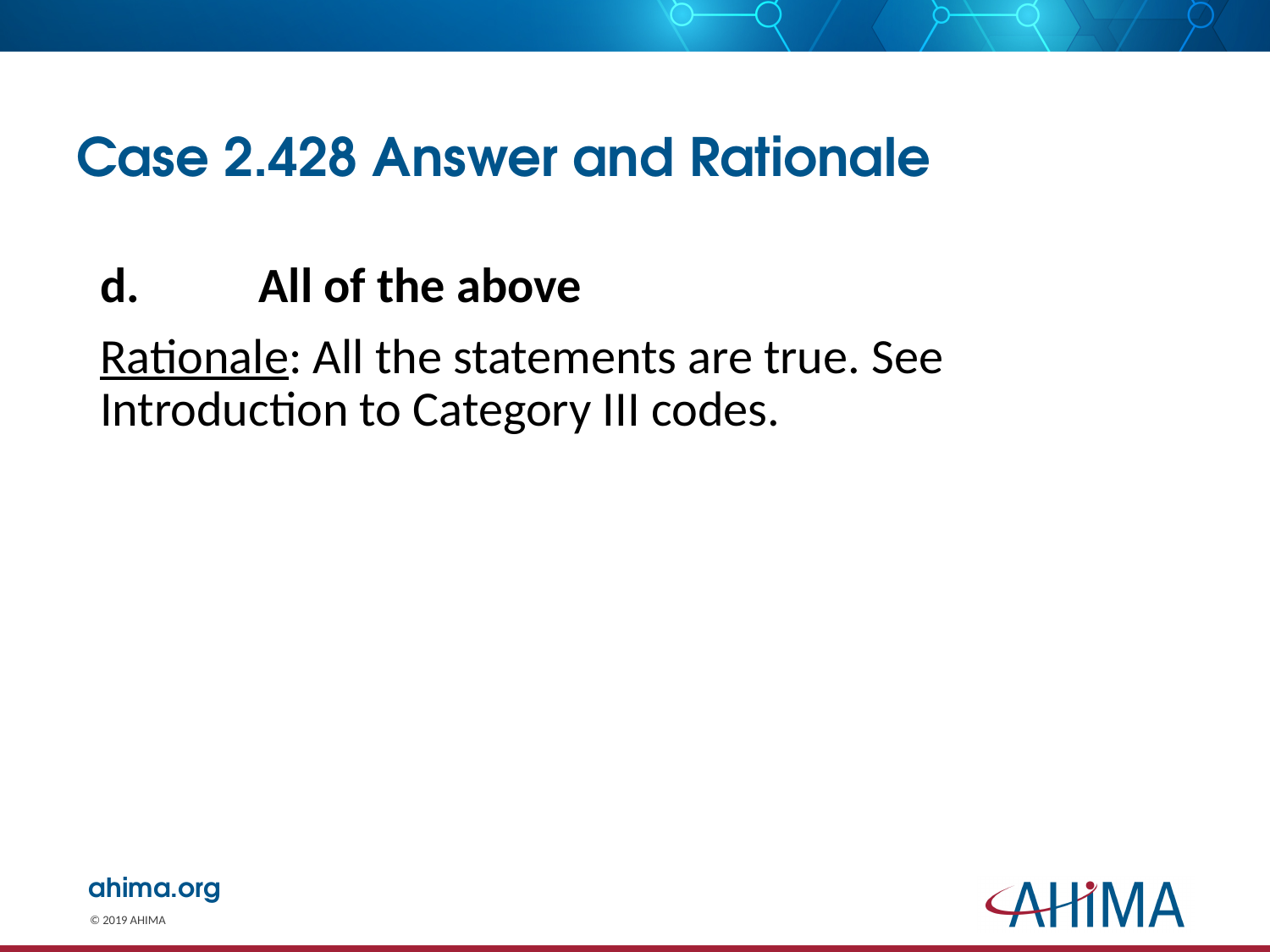

# Case 2.428 Answer and Rationale
d.	All of the above
Rationale: All the statements are true. See Introduction to Category III codes.